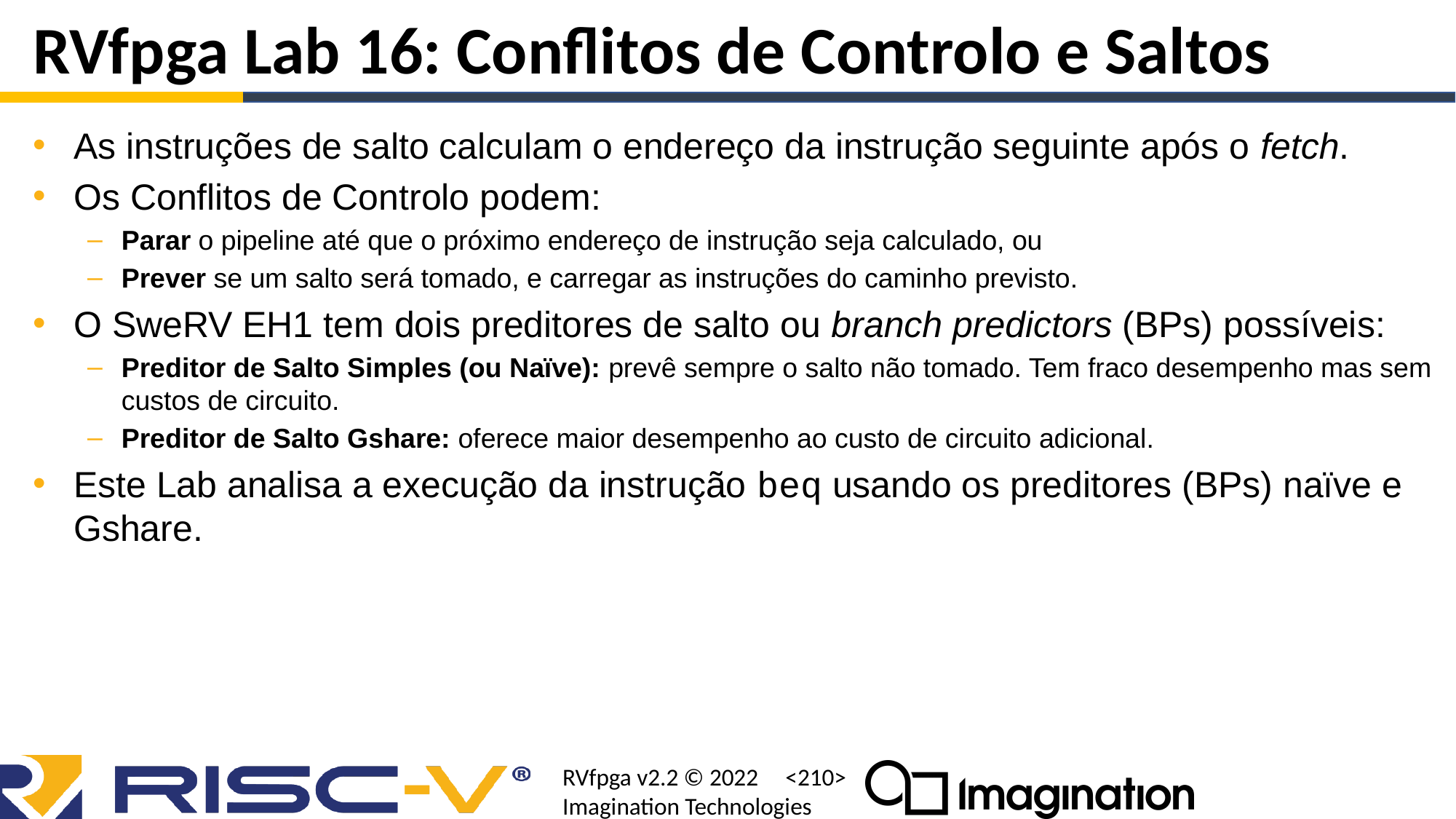

# RVfpga Lab 16: Conflitos de Controlo e Saltos
As instruções de salto calculam o endereço da instrução seguinte após o fetch.
Os Conflitos de Controlo podem:
Parar o pipeline até que o próximo endereço de instrução seja calculado, ou
Prever se um salto será tomado, e carregar as instruções do caminho previsto.
O SweRV EH1 tem dois preditores de salto ou branch predictors (BPs) possíveis:
Preditor de Salto Simples (ou Naïve): prevê sempre o salto não tomado. Tem fraco desempenho mas sem custos de circuito.
Preditor de Salto Gshare: oferece maior desempenho ao custo de circuito adicional.
Este Lab analisa a execução da instrução beq usando os preditores (BPs) naïve e Gshare.